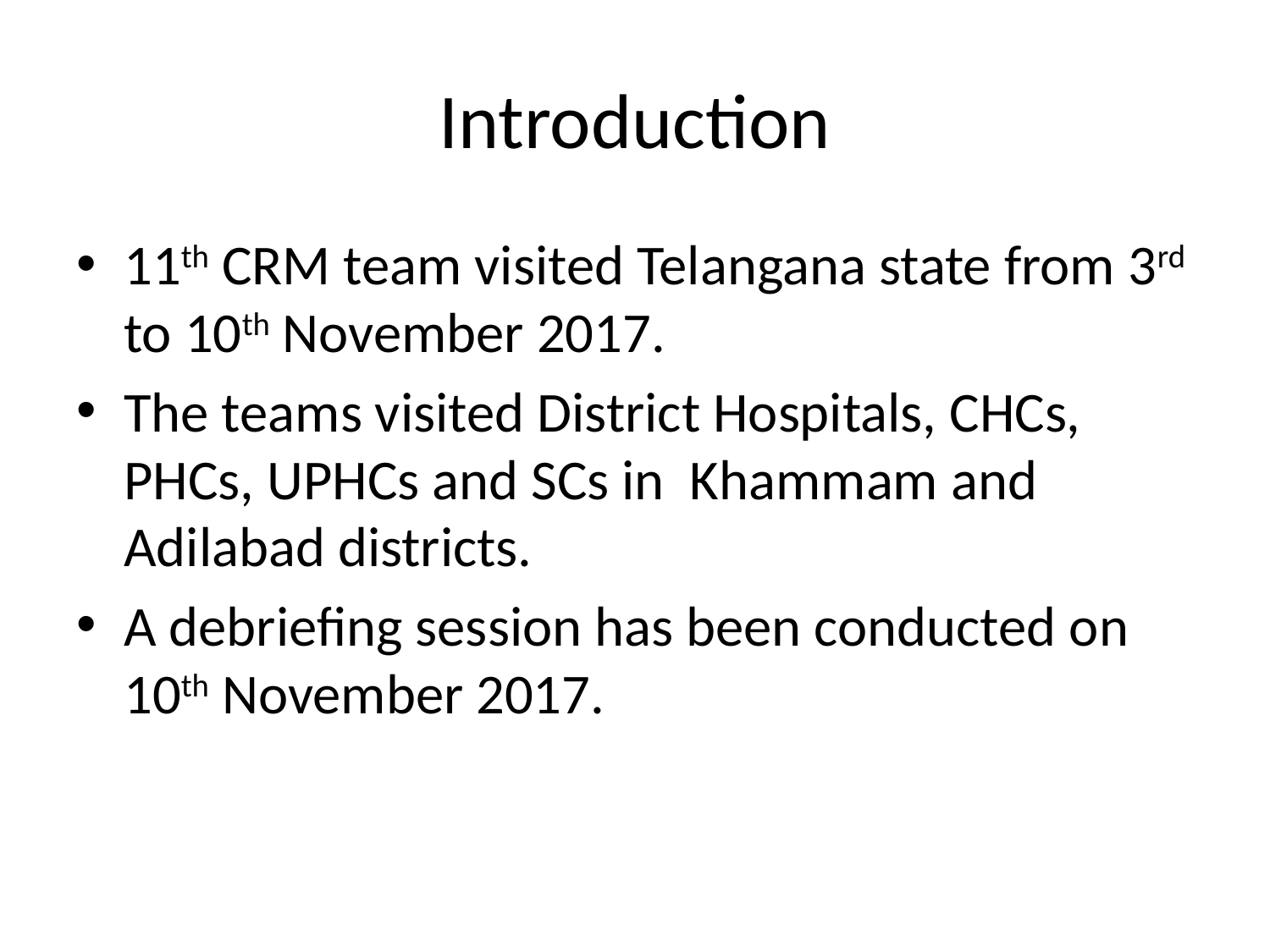

# Introduction
11th CRM team visited Telangana state from 3rd to 10th November 2017.
The teams visited District Hospitals, CHCs, PHCs, UPHCs and SCs in  Khammam and Adilabad districts.
A debriefing session has been conducted on 10th November 2017.